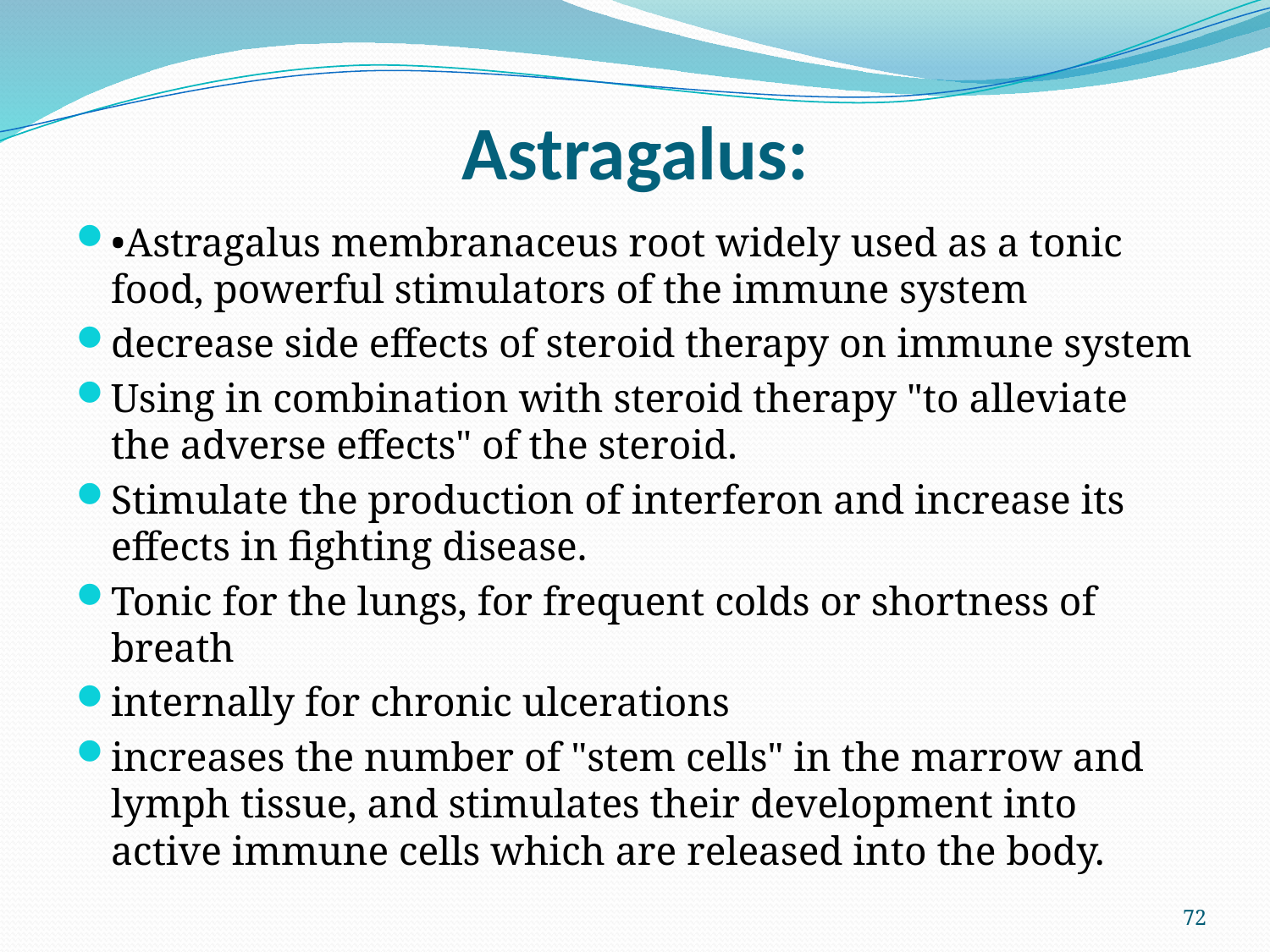

# Astragalus:
•Astragalus membranaceus root widely used as a tonic food, powerful stimulators of the immune system
decrease side effects of steroid therapy on immune system
Using in combination with steroid therapy "to alleviate the adverse effects" of the steroid.
Stimulate the production of interferon and increase its effects in fighting disease.
Tonic for the lungs, for frequent colds or shortness of breath
internally for chronic ulcerations
increases the number of "stem cells" in the marrow and lymph tissue, and stimulates their development into active immune cells which are released into the body.
72